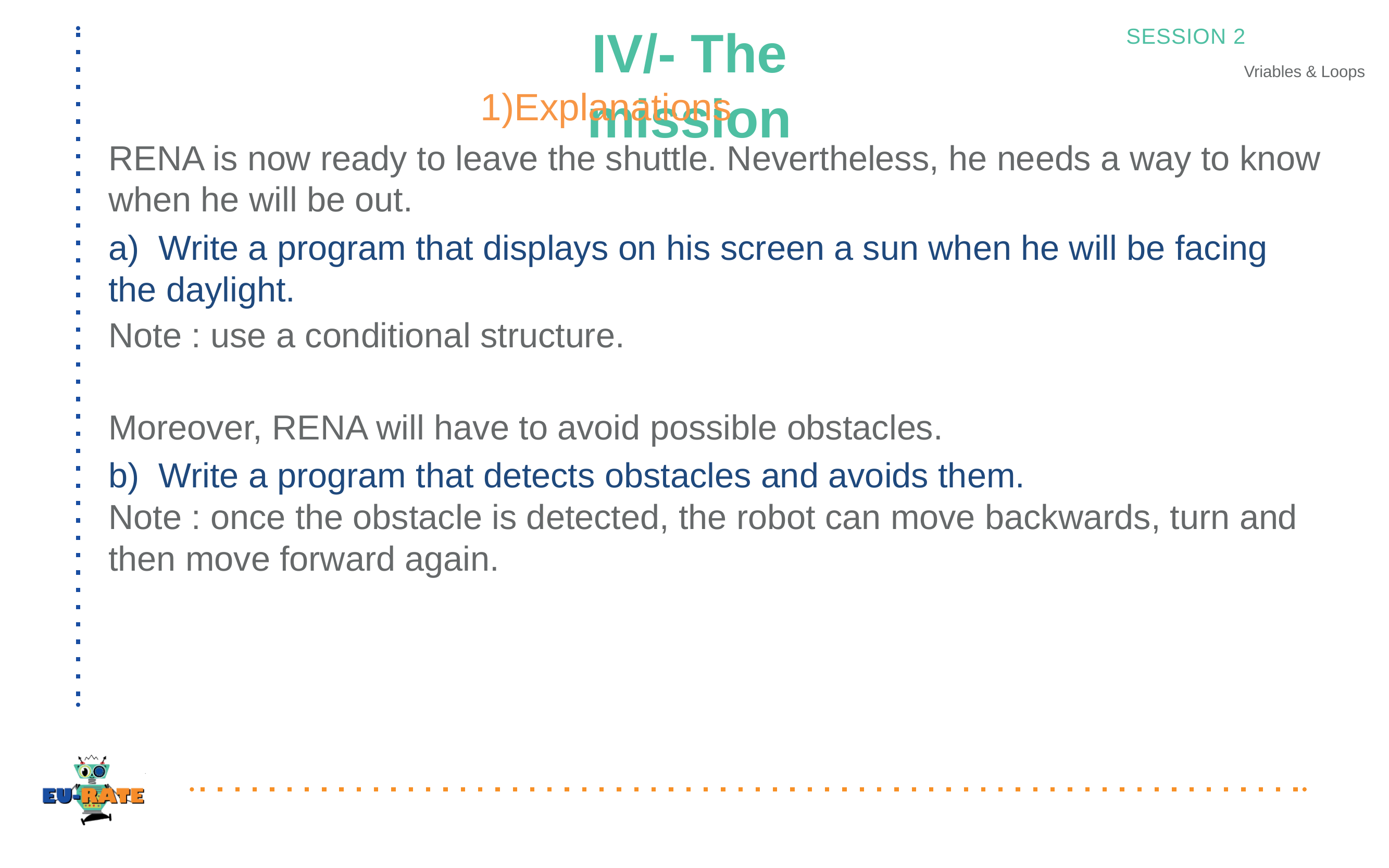

# IV/- The mission
SESSION 2
Vriables & Loops
1)Explanations
RENA is now ready to leave the shuttle. Nevertheless, he needs a way to know when he will be out.
a)  Write a program that displays on his screen a sun when he will be facing the daylight.
Note : use a conditional structure.

Moreover, RENA will have to avoid possible obstacles.
b)  Write a program that detects obstacles and avoids them.
Note : once the obstacle is detected, the robot can move backwards, turn and then move forward again.